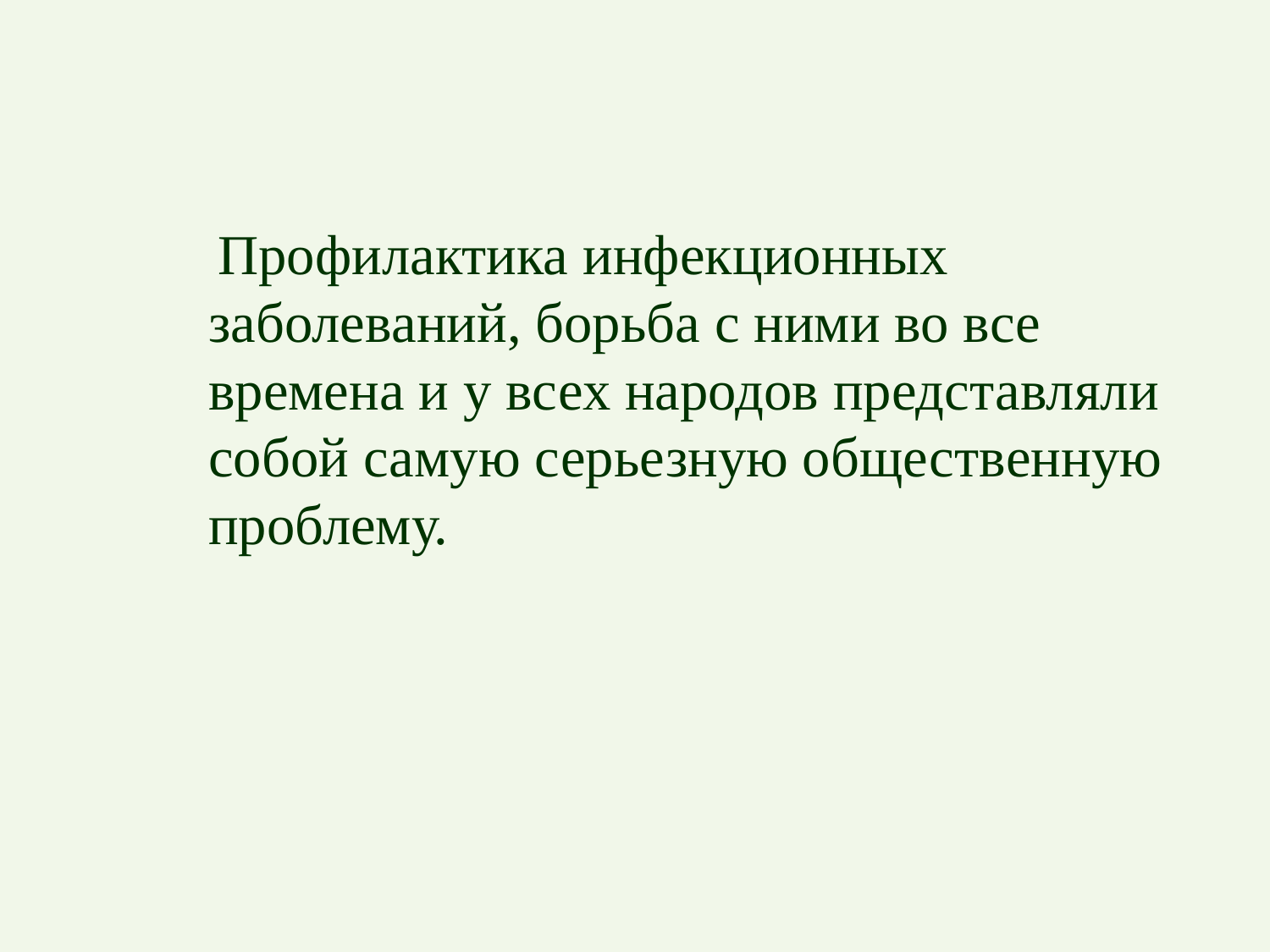

Профилактика инфекционных заболеваний, борьба с ними во все времена и у всех народов представляли собой самую серьезную общественную проблему.